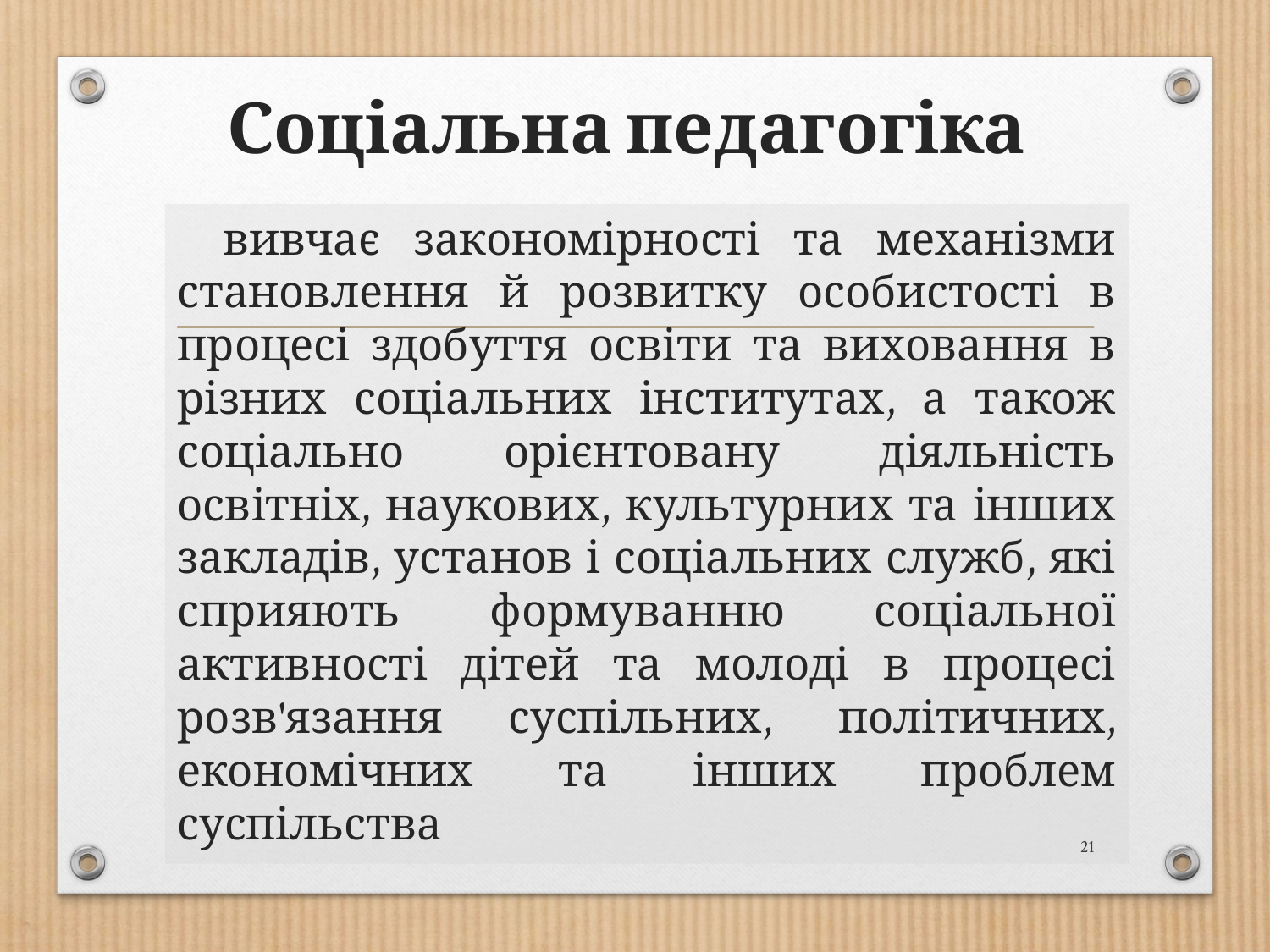

# Соціальна педагогіка
вивчає закономірності та механізми становлення й розвитку особистості в процесі здобуття освіти та виховання в різних соціальних інститутах, а також соціально орієнтовану діяльність освітніх, наукових, культурних та інших закладів, установ і соціальних служб, які сприяють формуванню соціальної активності дітей та молоді в процесі розв'язання суспільних, політичних, економічних та інших проблем суспільства

21